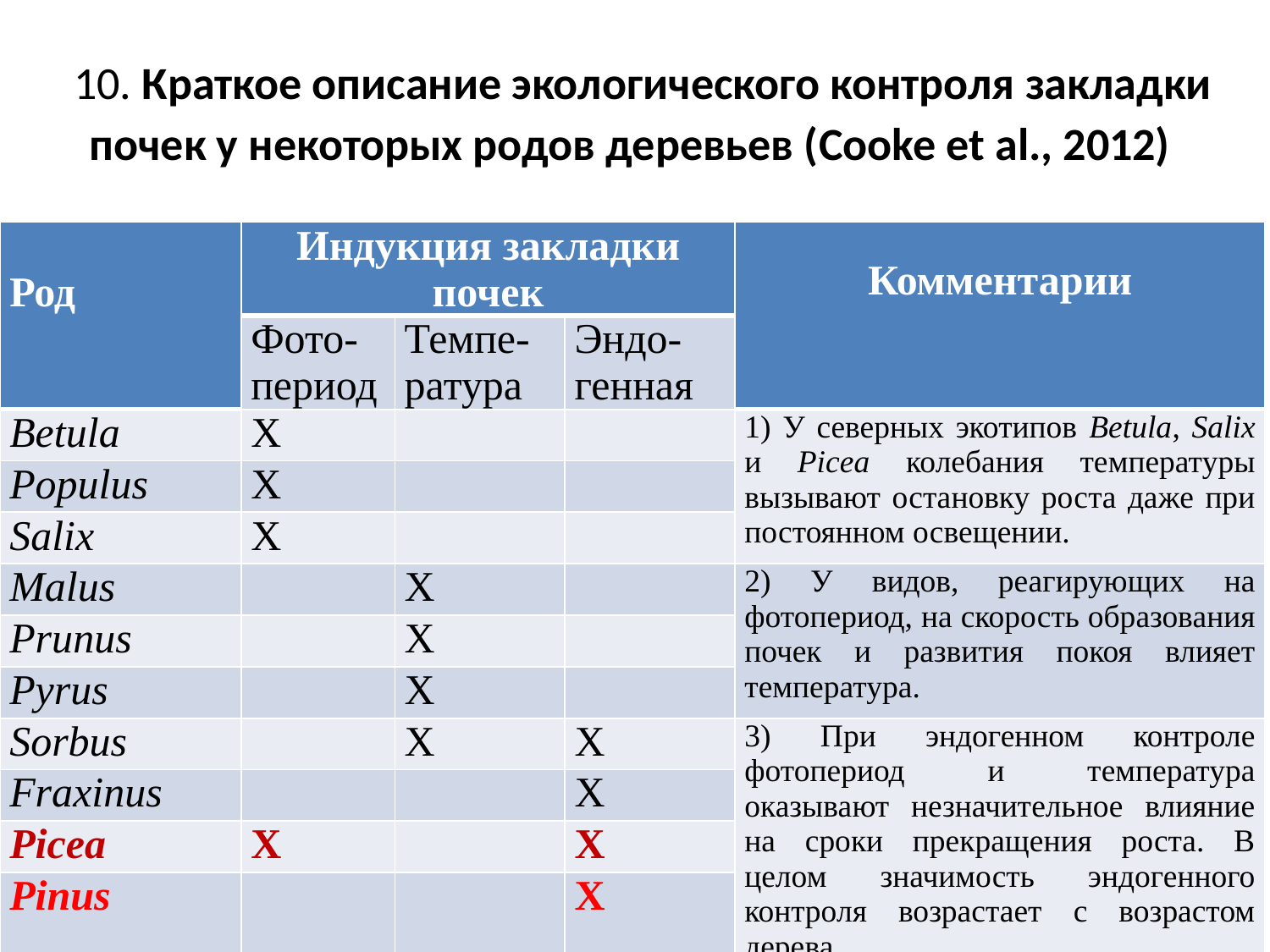

# 10. Краткое описание экологического контроля закладки почек у некоторых родов деревьев (Cooke et al., 2012)
| Род | Индукция закладки почек |  |  | Комментарии |
| --- | --- | --- | --- | --- |
|  | Фото-период | Темпе- ратура | Эндо- генная |  |
| Betula | X |  |  | 1) У северных экотипов Betula, Salix и Picea колебания температуры вызывают остановку роста даже при постоянном освещении. |
| Populus | X |  |  |  |
| Salix | X |  |  |  |
| Malus |  | X |  | 2) У видов, реагирующих на фотопериод, на скорость образования почек и развития покоя влияет температура. |
| Prunus |  | X |  |  |
| Pyrus |  | X |  |  |
| Sorbus |  | X | X | 3) При эндогенном контроле фотопериод и температура оказывают незначительное влияние на сроки прекращения роста. В целом значимость эндогенного контроля возрастает с возрастом дерева. |
| Fraxinus |  |  | X |  |
| Picea | X |  | X |  |
| Pinus |  |  | X |  |